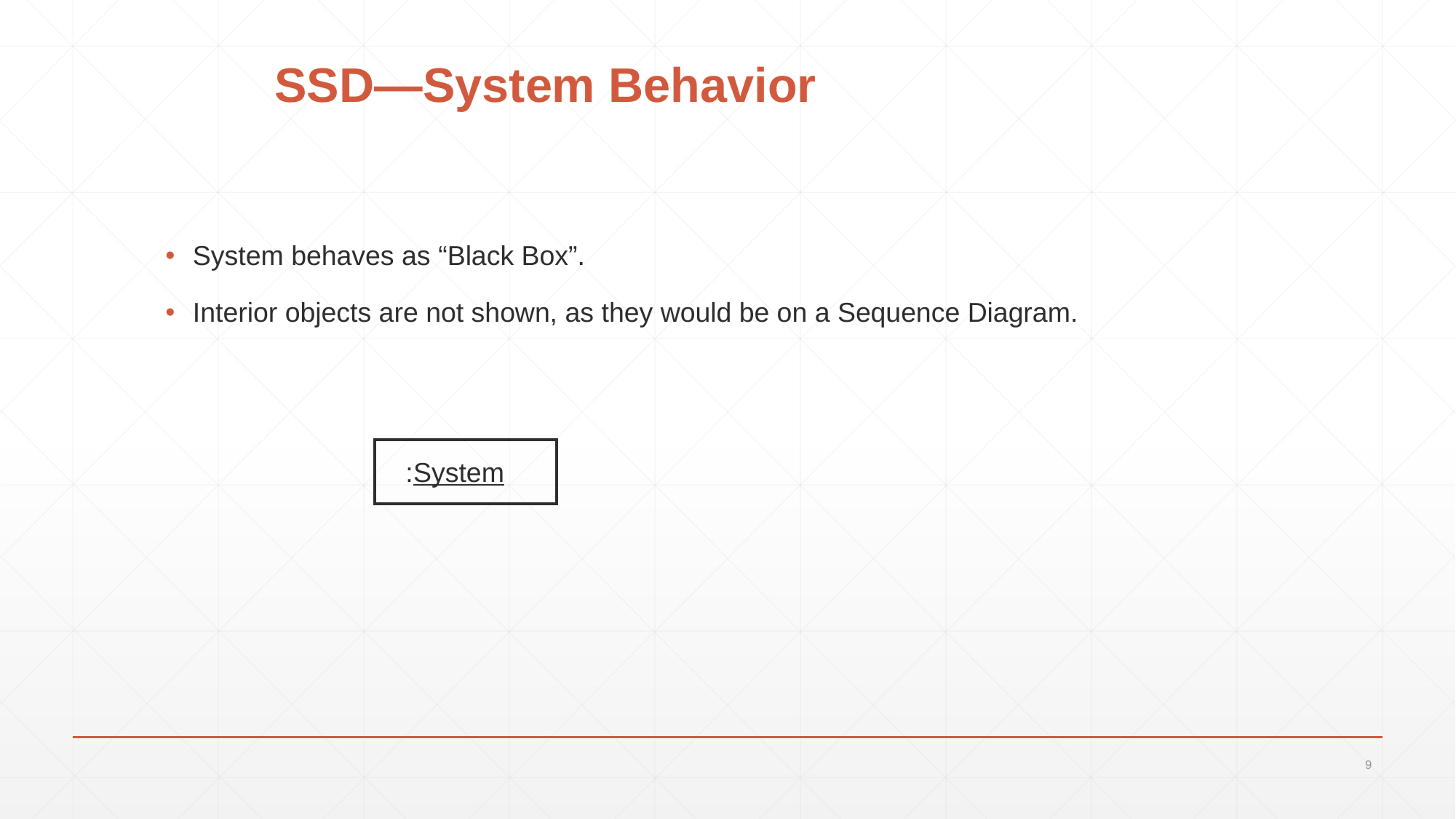

# SSD—System Behavior
System behaves as “Black Box”.
Interior objects are not shown, as they would be on a Sequence Diagram.

:System
9